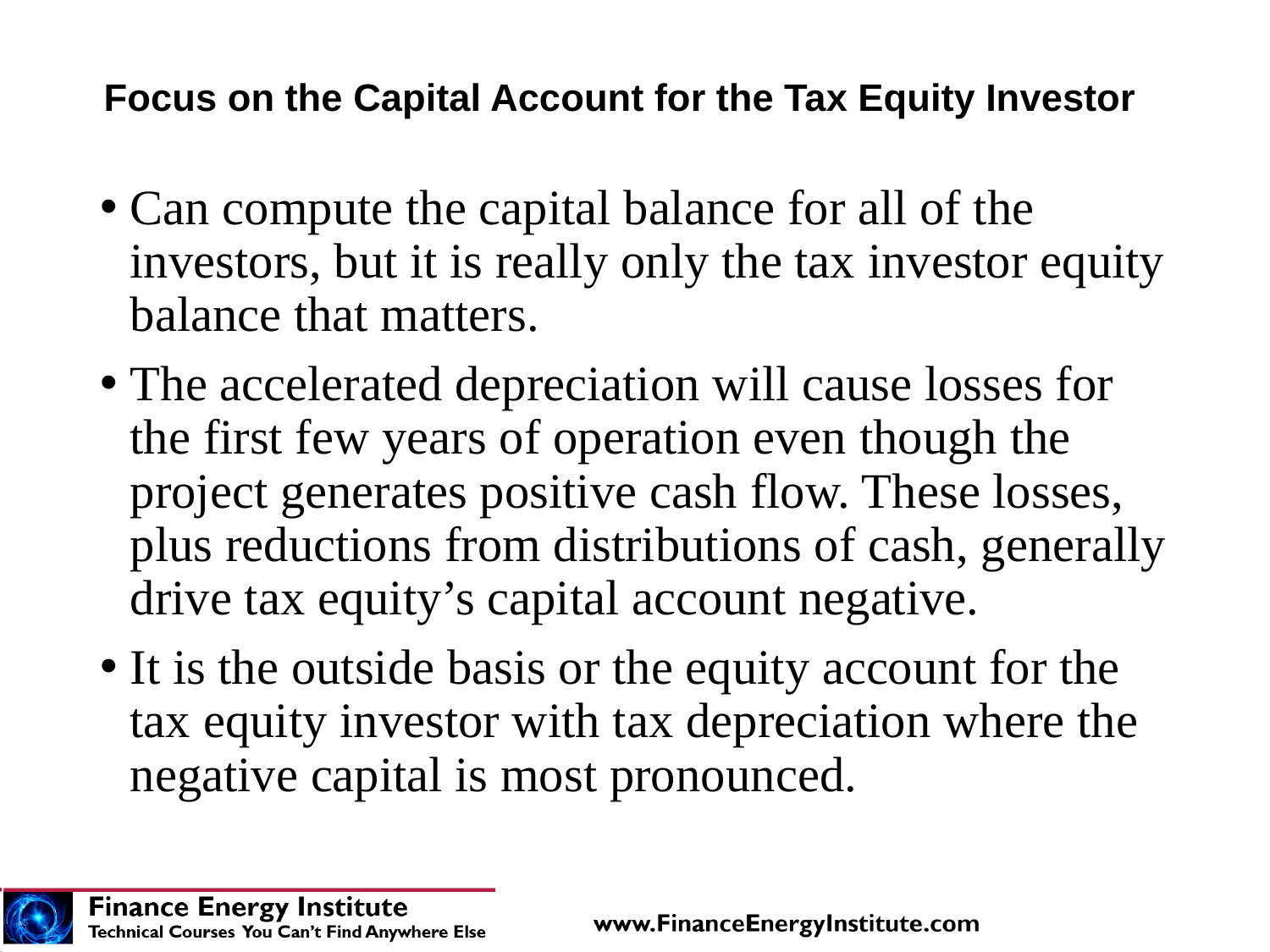

# Focus on the Capital Account for the Tax Equity Investor
Can compute the capital balance for all of the investors, but it is really only the tax investor equity balance that matters.
The accelerated depreciation will cause losses for the first few years of operation even though the project generates positive cash flow. These losses, plus reductions from distributions of cash, generally drive tax equity’s capital account negative.
It is the outside basis or the equity account for the tax equity investor with tax depreciation where the negative capital is most pronounced.